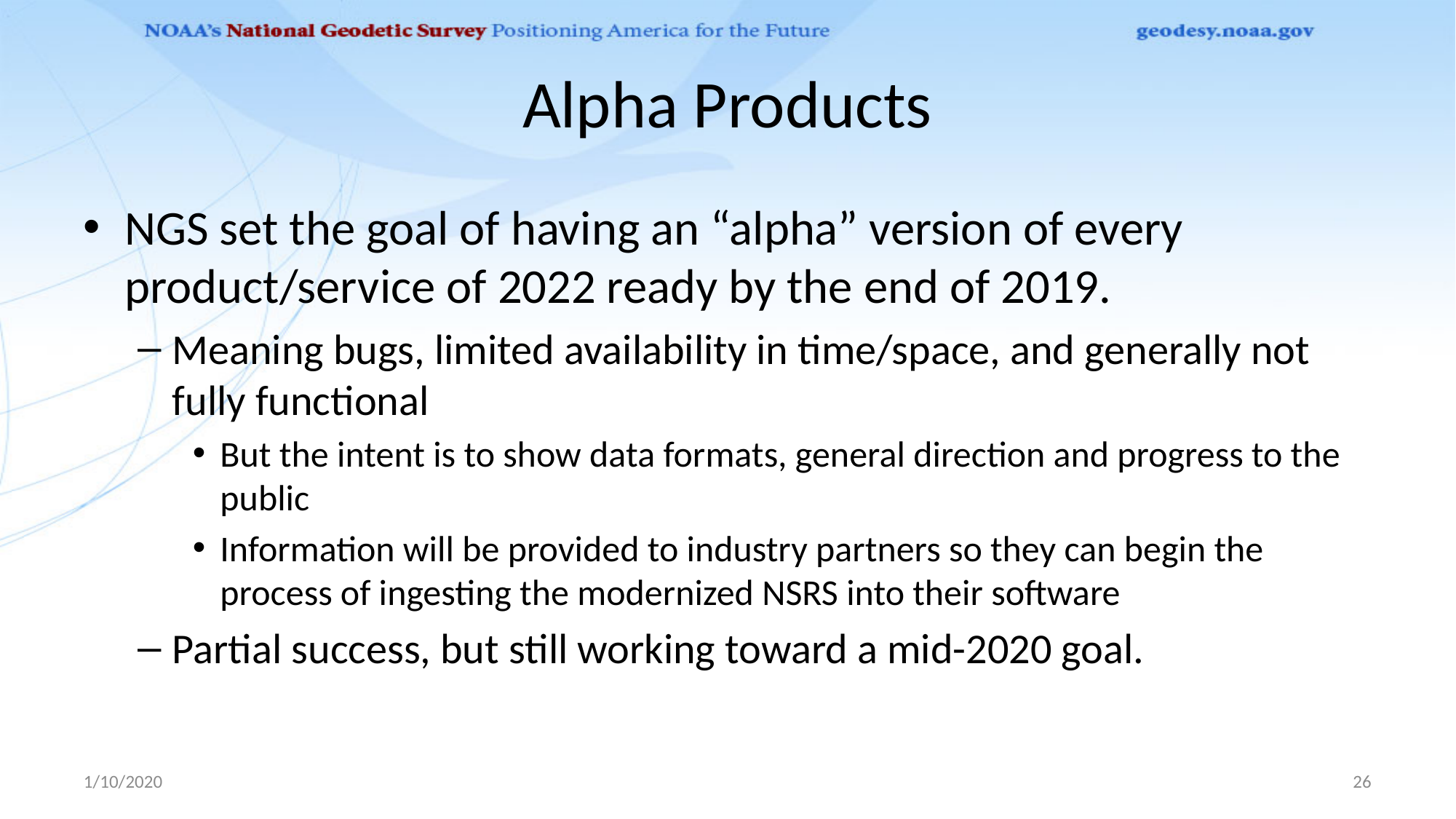

# Alpha Products
NGS set the goal of having an “alpha” version of every product/service of 2022 ready by the end of 2019.
Meaning bugs, limited availability in time/space, and generally not fully functional
But the intent is to show data formats, general direction and progress to the public
Information will be provided to industry partners so they can begin the process of ingesting the modernized NSRS into their software
Partial success, but still working toward a mid-2020 goal.

1/10/2020
26